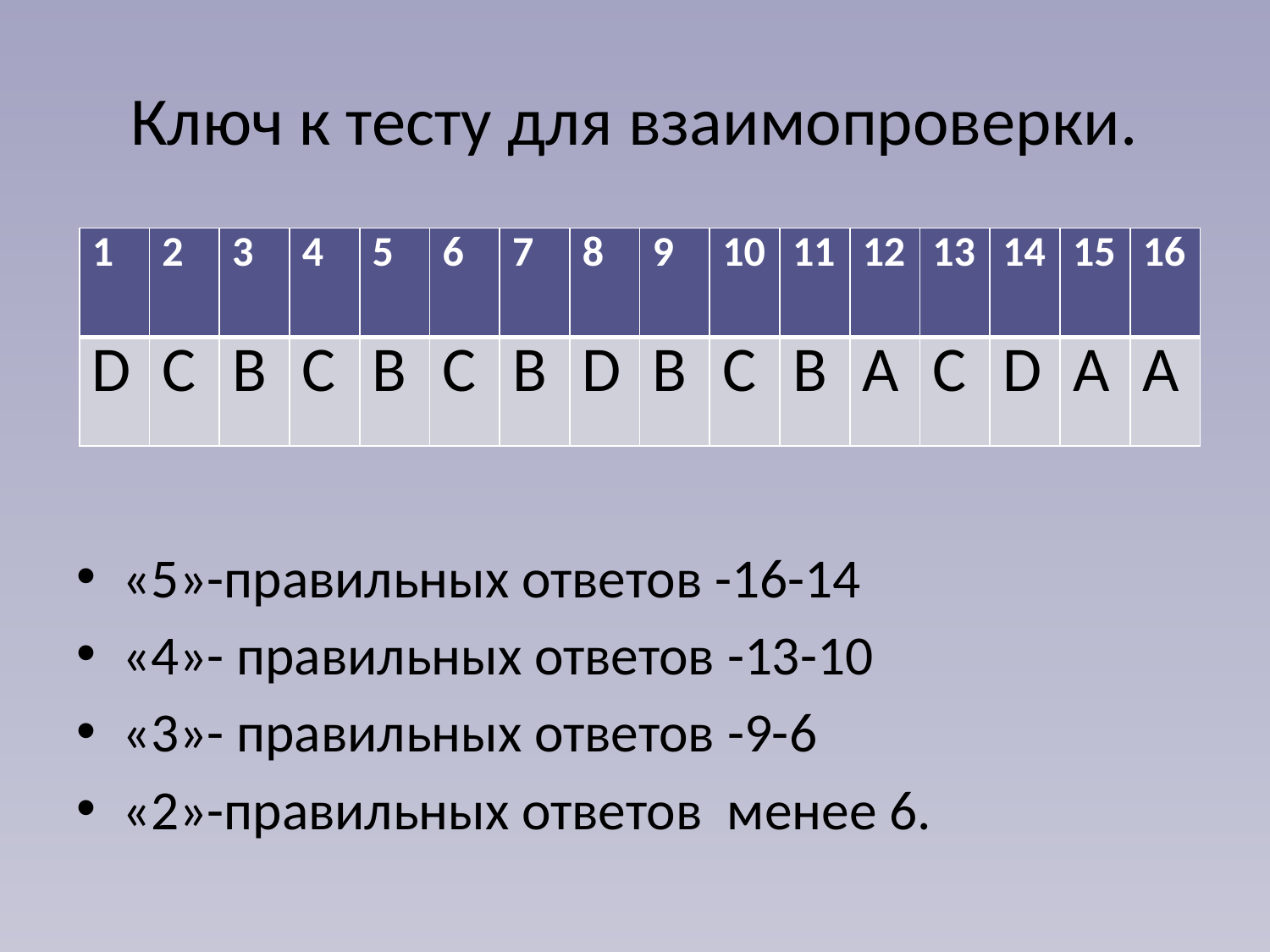

# Ключ к тесту для взаимопроверки.

«5»-правильных ответов -16-14
«4»- правильных ответов -13-10
«3»- правильных ответов -9-6
«2»-правильных ответов  менее 6.

| 1 | 2 | 3 | 4 | 5 | 6 | 7 | 8 | 9 | 10 | 11 | 12 | 13 | 14 | 15 | 16 |
| --- | --- | --- | --- | --- | --- | --- | --- | --- | --- | --- | --- | --- | --- | --- | --- |
| D | C | B | C | B | C | B | D | B | C | B | A | C | D | A | A |